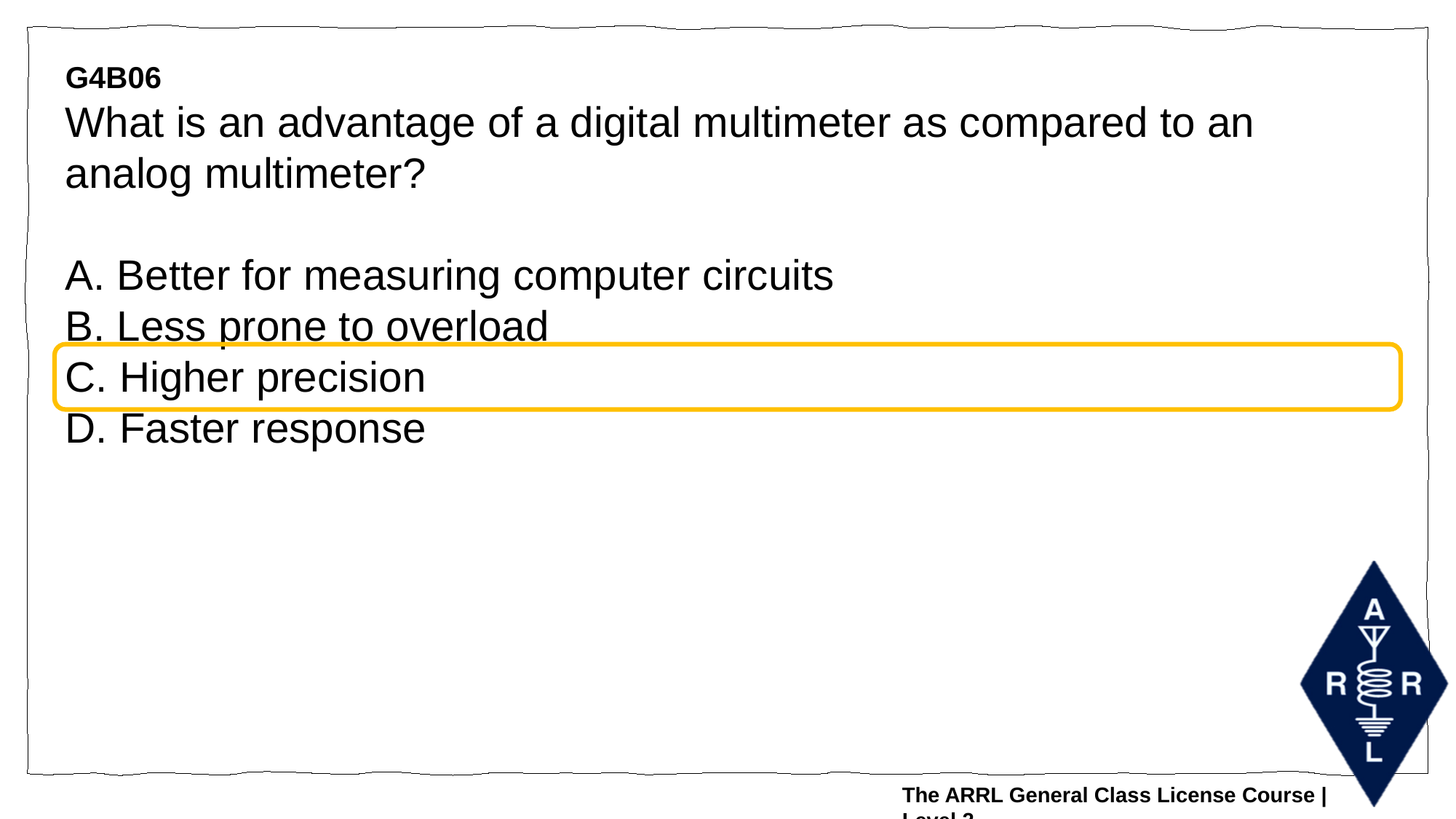

G4B06
What is an advantage of a digital multimeter as compared to an analog multimeter?

A. Better for measuring computer circuits
B. Less prone to overload
C. Higher precision
D. Faster response